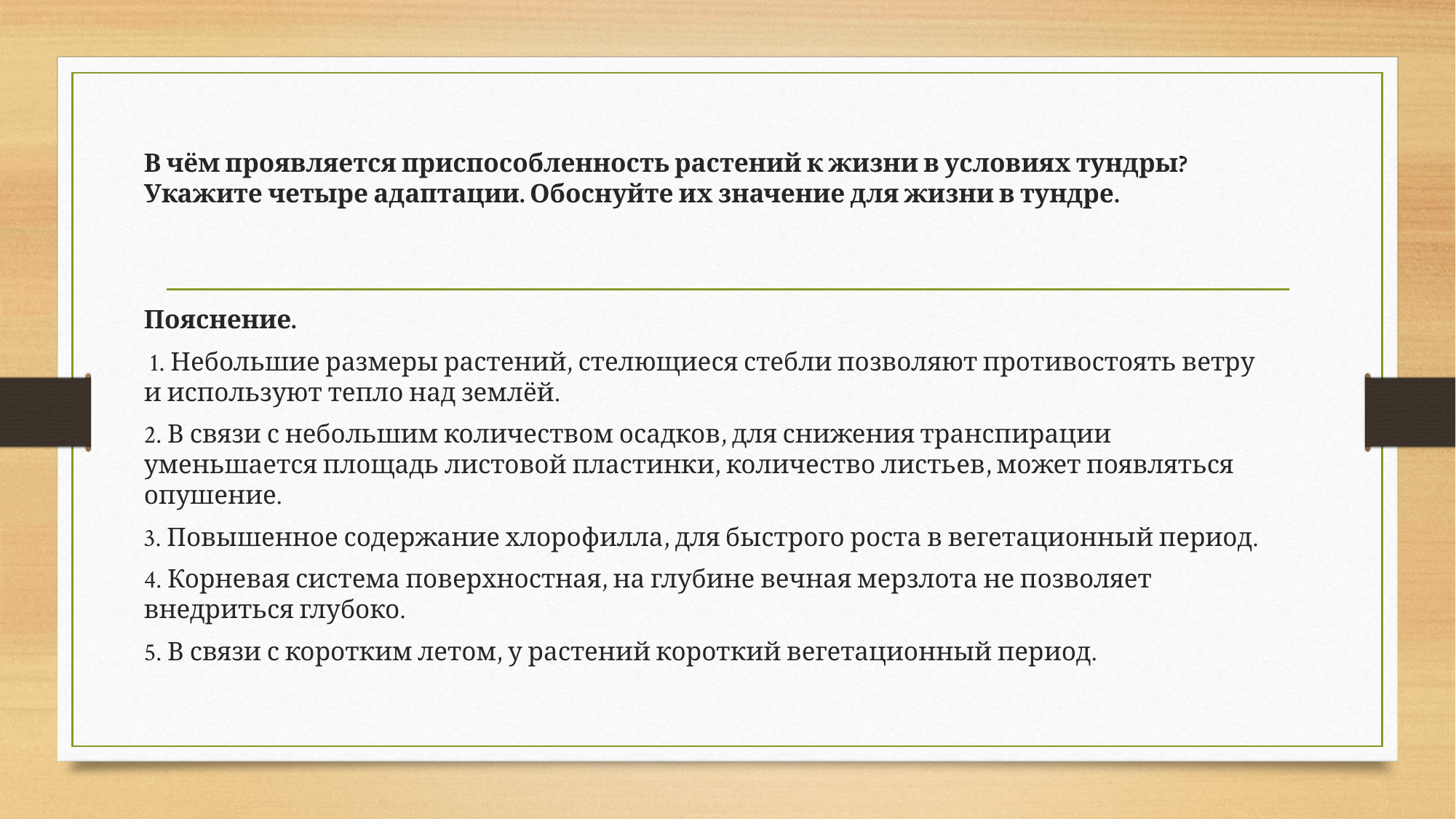

#
В чём проявляется приспособленность растений к жизни в условиях тундры? Укажите четыре адаптации. Обоснуйте их значение для жизни в тундре.

Пояснение.
 1. Небольшие размеры растений, стелющиеся стебли позволяют противостоять ветру и используют тепло над землёй.
2. В связи с небольшим количеством осадков, для снижения транспирации уменьшается площадь листовой пластинки, количество листьев, может появляться опушение.
3. Повышенное содержание хлорофилла, для быстрого роста в вегетационный период.
4. Корневая система поверхностная, на глубине вечная мерзлота не позволяет внедриться глубоко.
5. В связи с коротким летом, у растений короткий вегетационный период.